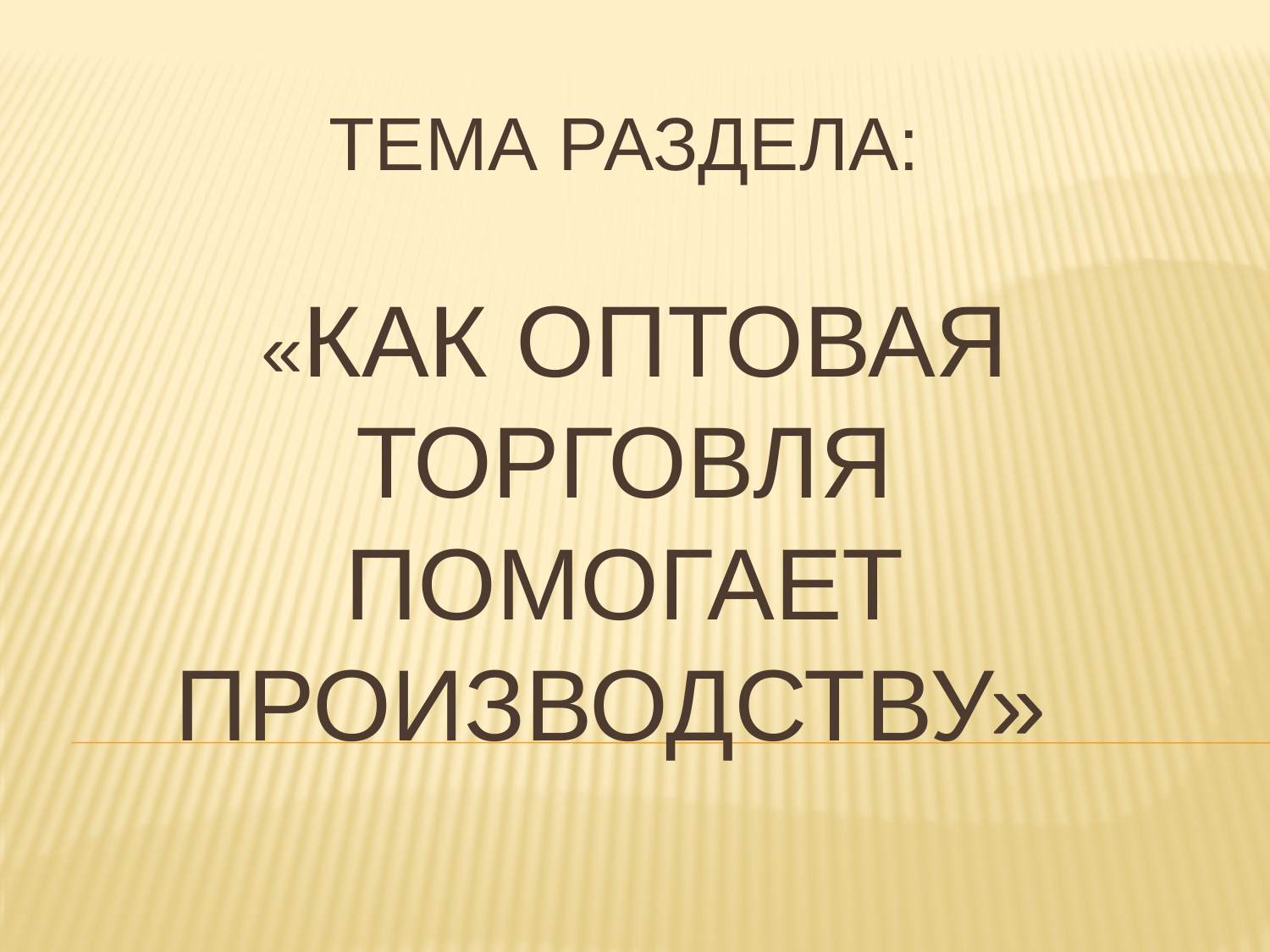

# Тема раздела: «Как оптовая торговля помогает производству»